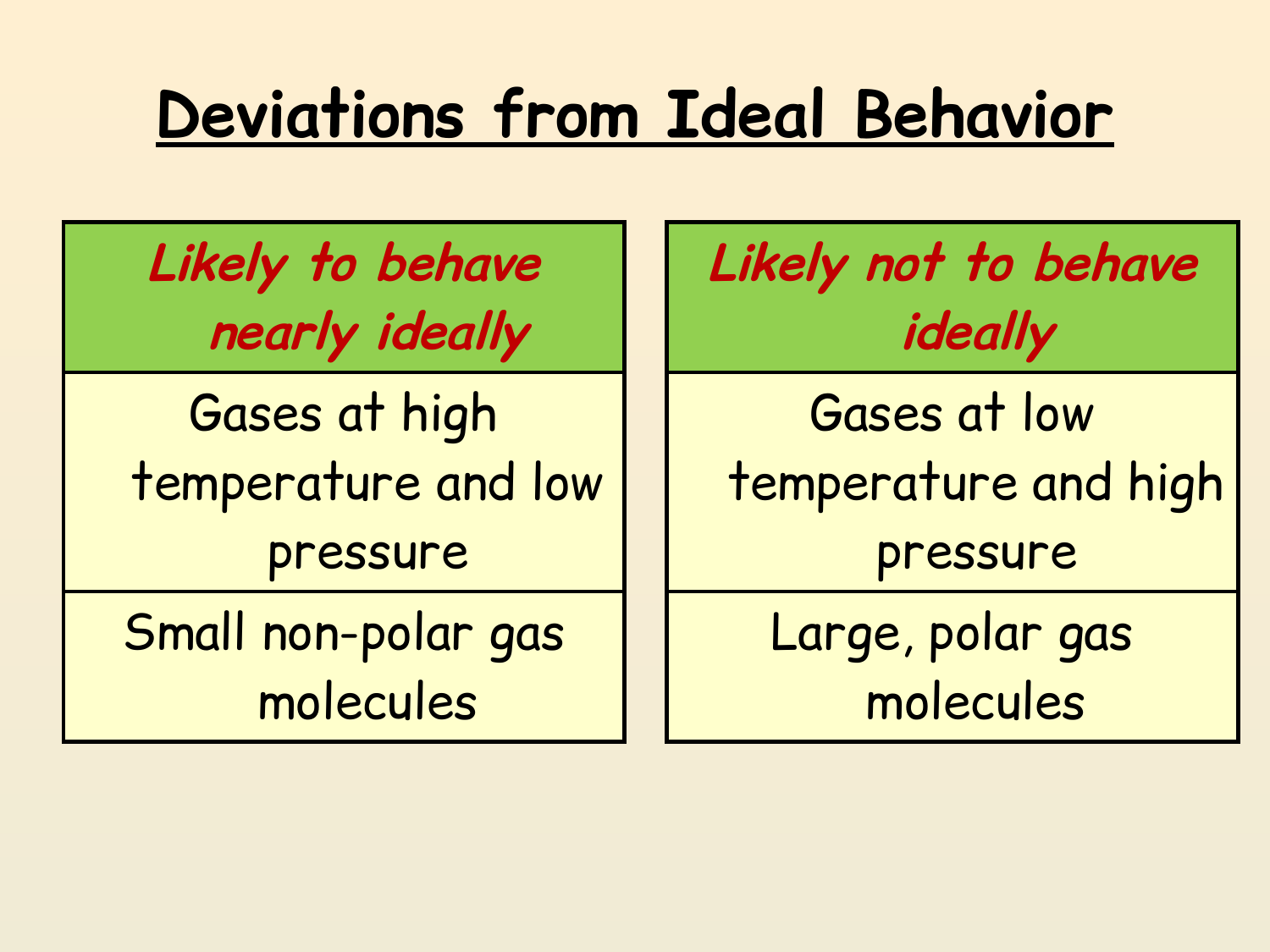

# Deviations from Ideal Behavior
| Likely to behave nearly ideally |
| --- |
| Gases at high temperature and low pressure |
| Small non-polar gas molecules |
| Likely not to behave ideally |
| --- |
| Gases at low temperature and high pressure |
| Large, polar gas molecules |